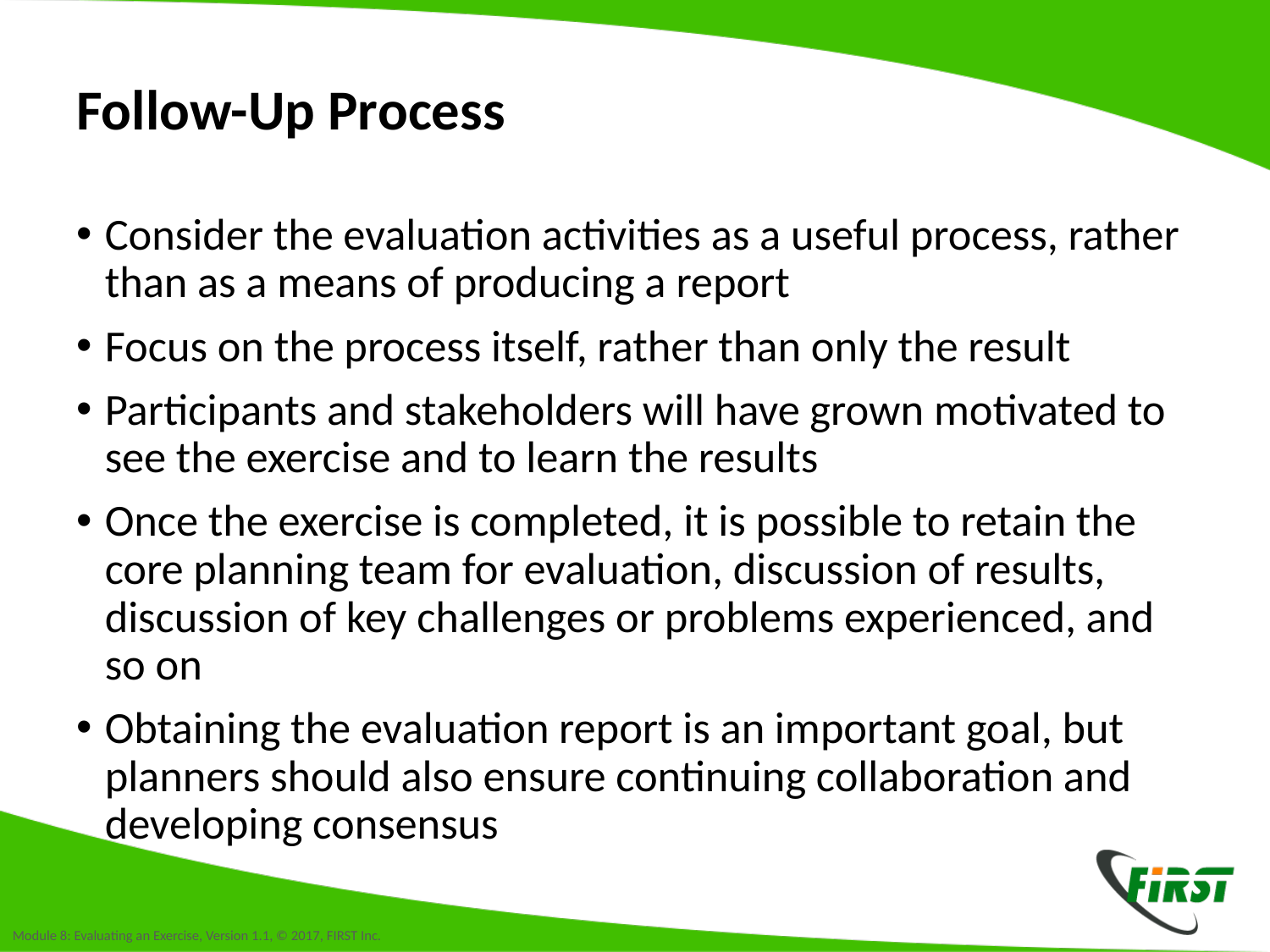

# Follow-Up Process
Consider the evaluation activities as a useful process, rather than as a means of producing a report
Focus on the process itself, rather than only the result
Participants and stakeholders will have grown motivated to see the exercise and to learn the results
Once the exercise is completed, it is possible to retain the core planning team for evaluation, discussion of results, discussion of key challenges or problems experienced, and so on
Obtaining the evaluation report is an important goal, but planners should also ensure continuing collaboration and developing consensus